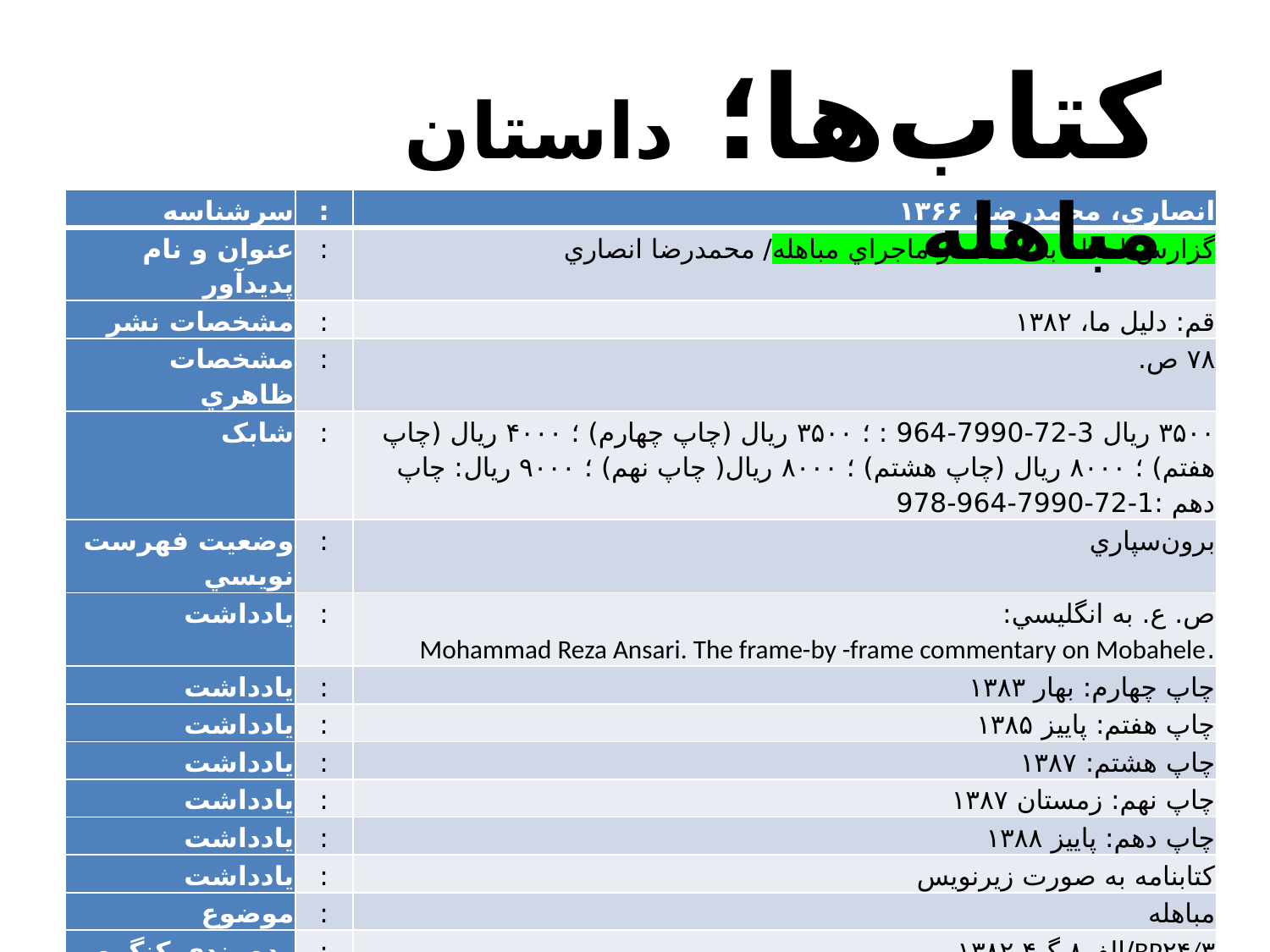

کتاب‌ها؛ داستان مباهله
| ‏سرشناسه | : | ان‍ص‍اري‌، م‍ح‍م‍درض‍ا، ‏‫۱۳۶۶ |
| --- | --- | --- |
| ‏عنوان و نام پديدآور | : | گ‍زارش‌ ل‍ح‍ظه‌ ب‍ه‌ ل‍ح‍ظه‌ از م‍اج‍راي‌ م‍ب‍اه‍ل‍ه‌/ م‍ح‍م‍درض‍ا ان‍ص‍اري‌ |
| ‏مشخصات نشر | : | ‏‫ق‍م‌‏‫: دل‍ي‍ل‌ م‍ا‏‫، ۱۳۸۲ |
| ‏مشخصات ظاهري | : | ‏‫۷۸ ص. |
| ‏شابک | : | ‏‫۳۵۰۰ ري‍ال‌‏‫ ‏‫964-7990-72-3 :‏ ؛ ‏‫۳۵۰۰ ريال (چاپ چهارم) ؛ ‏‫۴۰۰۰ ريال (چاپ هفتم) ؛ ‏‫۸۰۰۰ ريال (چاپ هشتم) ؛ ‏‫۸۰۰۰ ريال( چاپ نهم) ؛ ‏‫۹۰۰۰ ريال‏‫: چاپ دهم :‏‫978-964-7990-72-1 |
| ‏وضعيت فهرست نويسي | : | برون‌سپاري |
| ‏يادداشت | : | ‏‫ص‌. ع‌. ب‍ه‌ ان‍گ‍ل‍ي‍س‍ي‌: .‎Mohammad Reza Ansari. The frame-by -frame commentary on Mobahele |
| ‏يادداشت | : | چاپ چهارم: بهار ۱۳۸۳ |
| ‏يادداشت | : | چاپ هفتم: پاييز ۱۳۸۵ |
| ‏يادداشت | : | چاپ هشتم: ۱۳۸۷ |
| ‏يادداشت | : | ‏‫چاپ نهم: زمستان ۱۳۸۷ |
| ‏يادداشت | : | ‏‫چاپ دهم: پاييز ۱۳۸۸ |
| ‏يادداشت | : | کتابنامه به صورت زيرنويس |
| ‏موضوع | : | م‍ب‍اه‍ل‍ه‌ |
| ‏رده بندي کنگره | : | ‏‫BP۲۴/۳‏‫/الف۸ گ۴ ۱۳۸۲ |
| ‏رده بندي ديويي | : | ‏‫۲۹۷/۹۳۶ |
| ‏شماره کتابشناسي ملي | : | م‌۸۲-۱۱۹۱۰ |